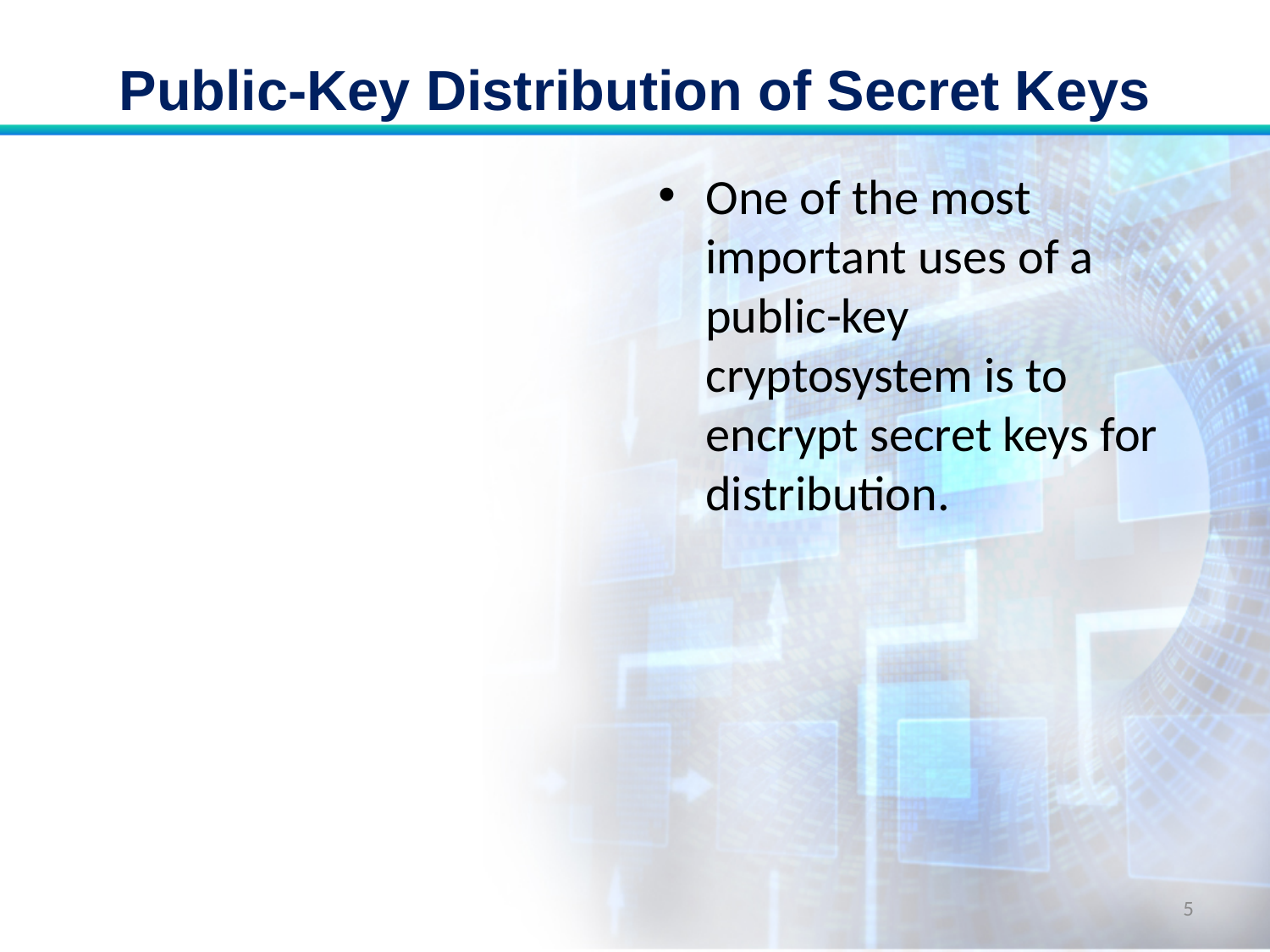

# Public-Key Distribution of Secret Keys
One of the most important uses of a public-key cryptosystem is to encrypt secret keys for distribution.
5